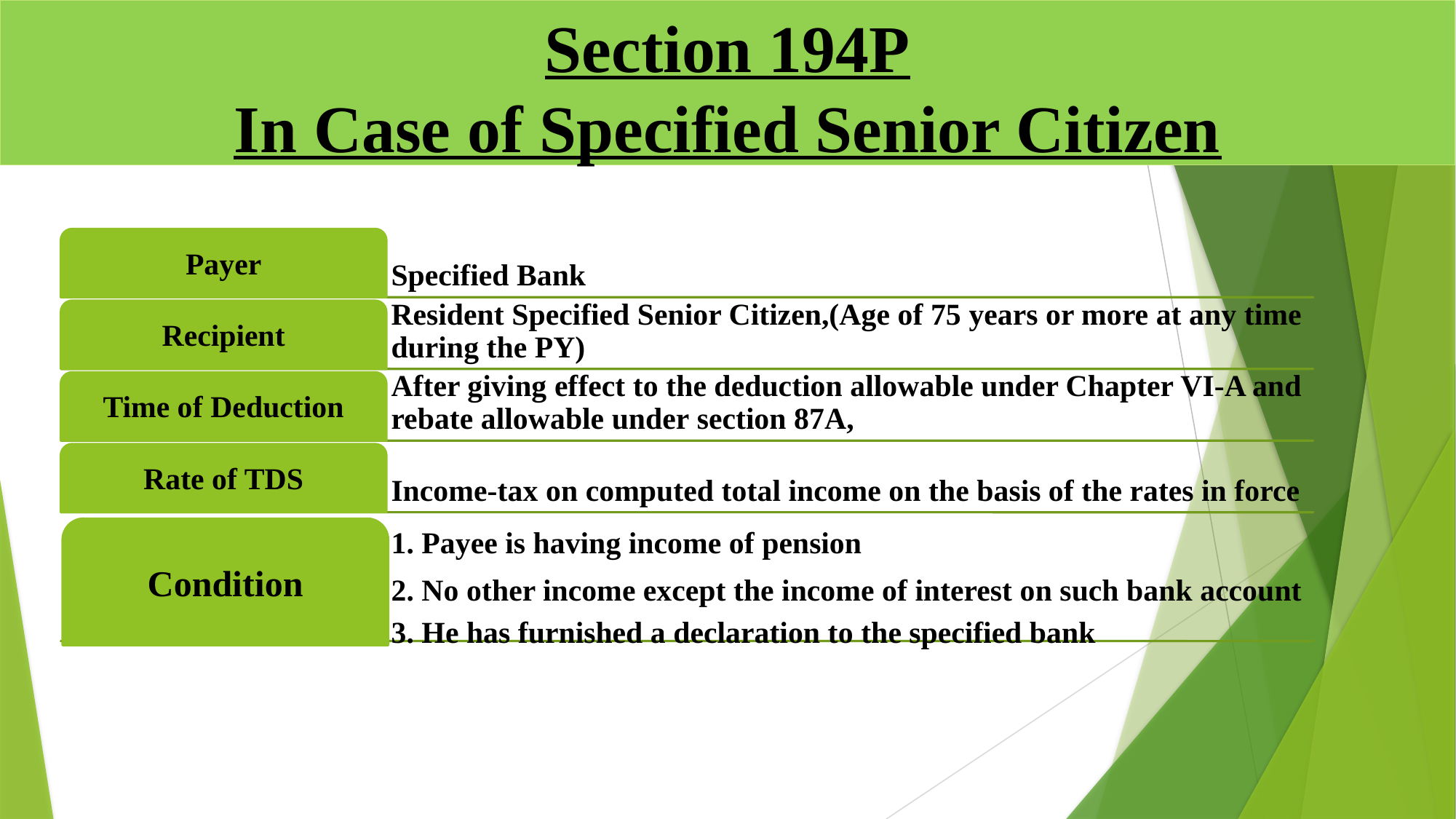

# Section 194P In Case of Specified Senior Citizen
Specified Bank
Payer
Resident Specified Senior Citizen,(Age of 75 years or more at any time during the PY)
Recipient
After giving effect to the deduction allowable under Chapter VI-A and rebate allowable under section 87A,
Time of Deduction
Income-tax on computed total income on the basis of the rates in force
Rate of TDS
1. Payee is having income of pension
2. No other income except the income of interest on such bank account
3. He has furnished a declaration to the specified bank

Condition